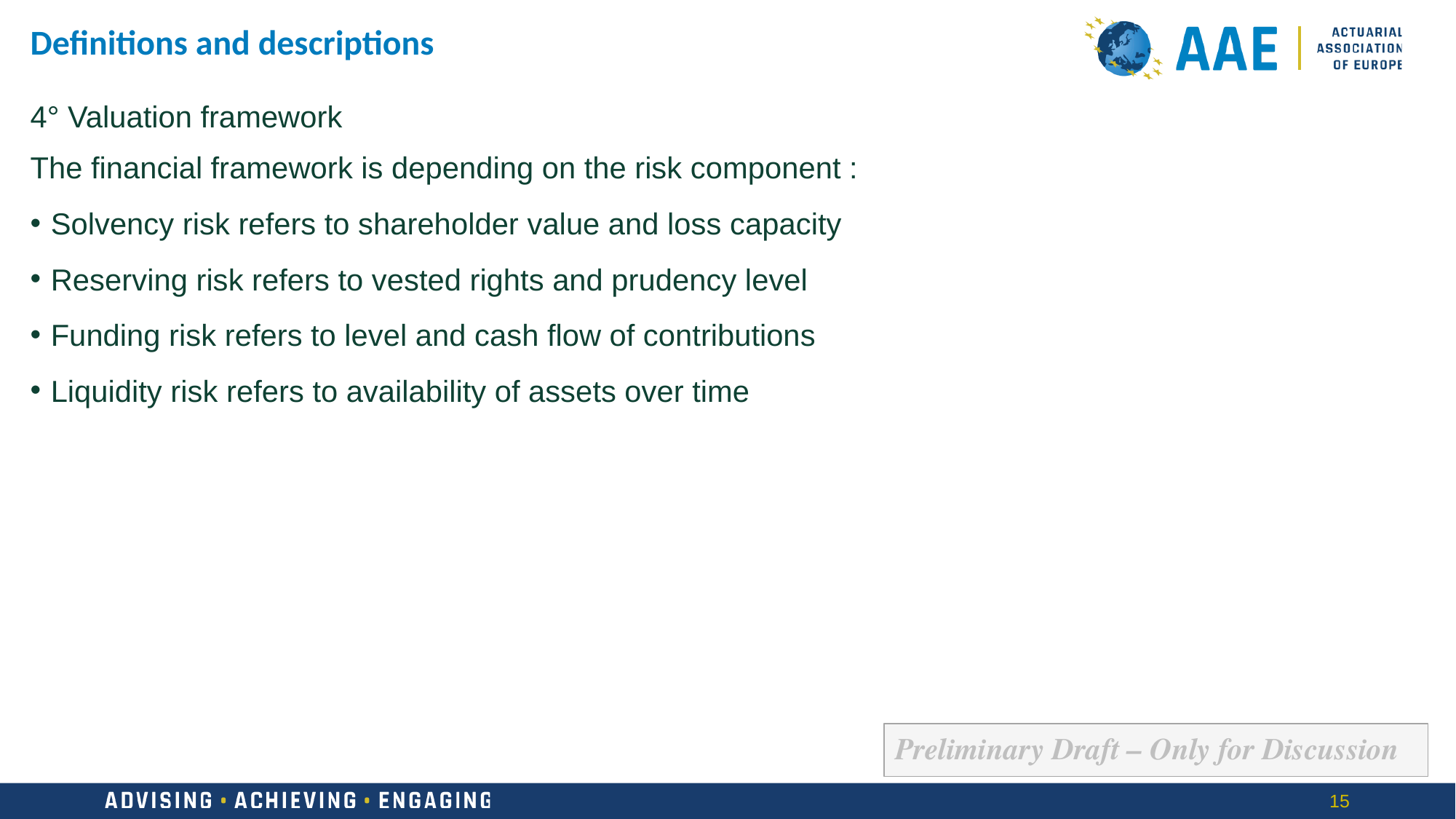

# Definitions and descriptions
4° Valuation framework
The financial framework is depending on the risk component :
Solvency risk refers to shareholder value and loss capacity
Reserving risk refers to vested rights and prudency level
Funding risk refers to level and cash flow of contributions
Liquidity risk refers to availability of assets over time
Preliminary Draft – Only for Discussion
15